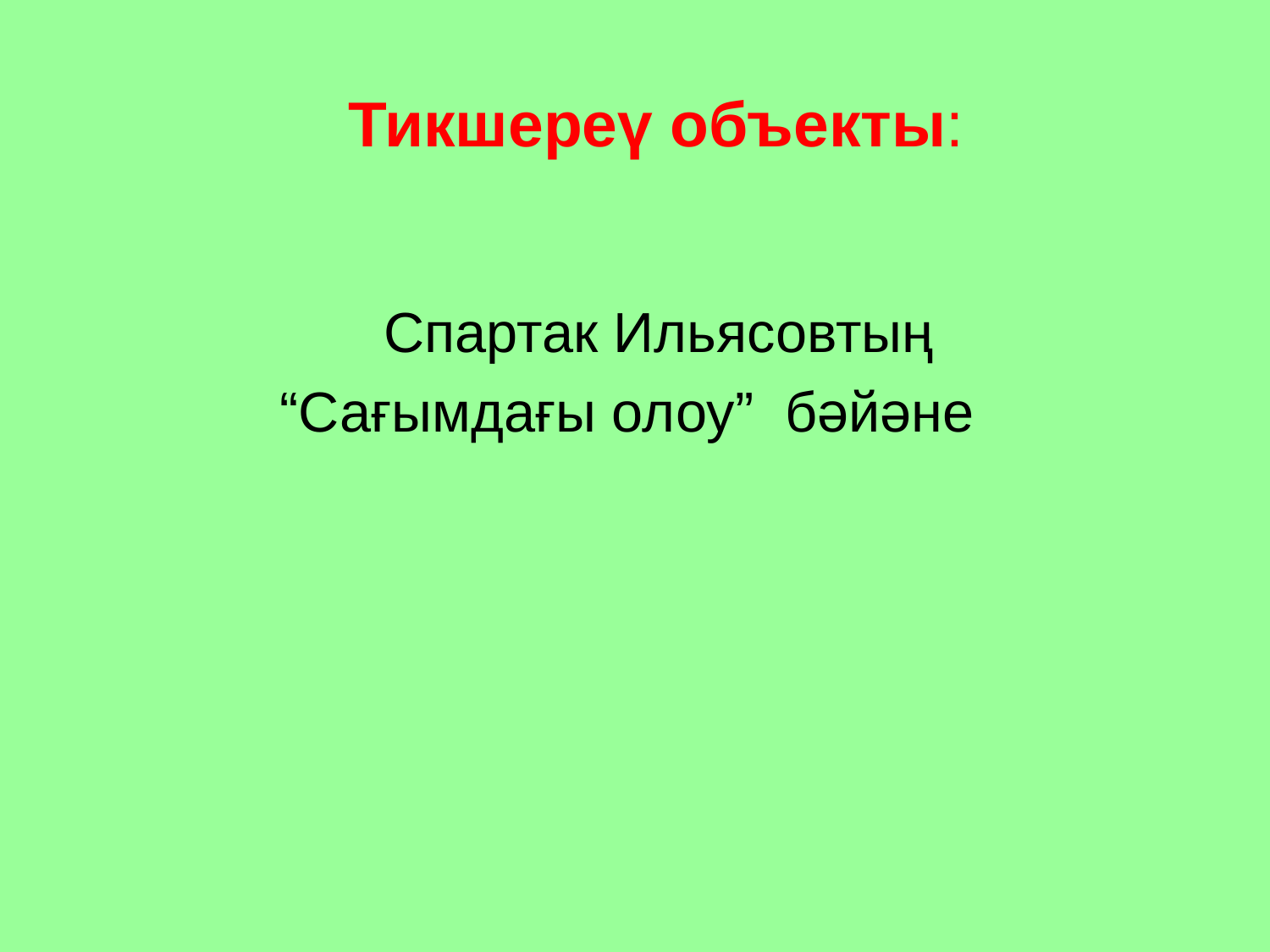

# Тикшереү объекты:
 Спартак Ильясовтың
“Сағымдағы олоу”  бәйәне